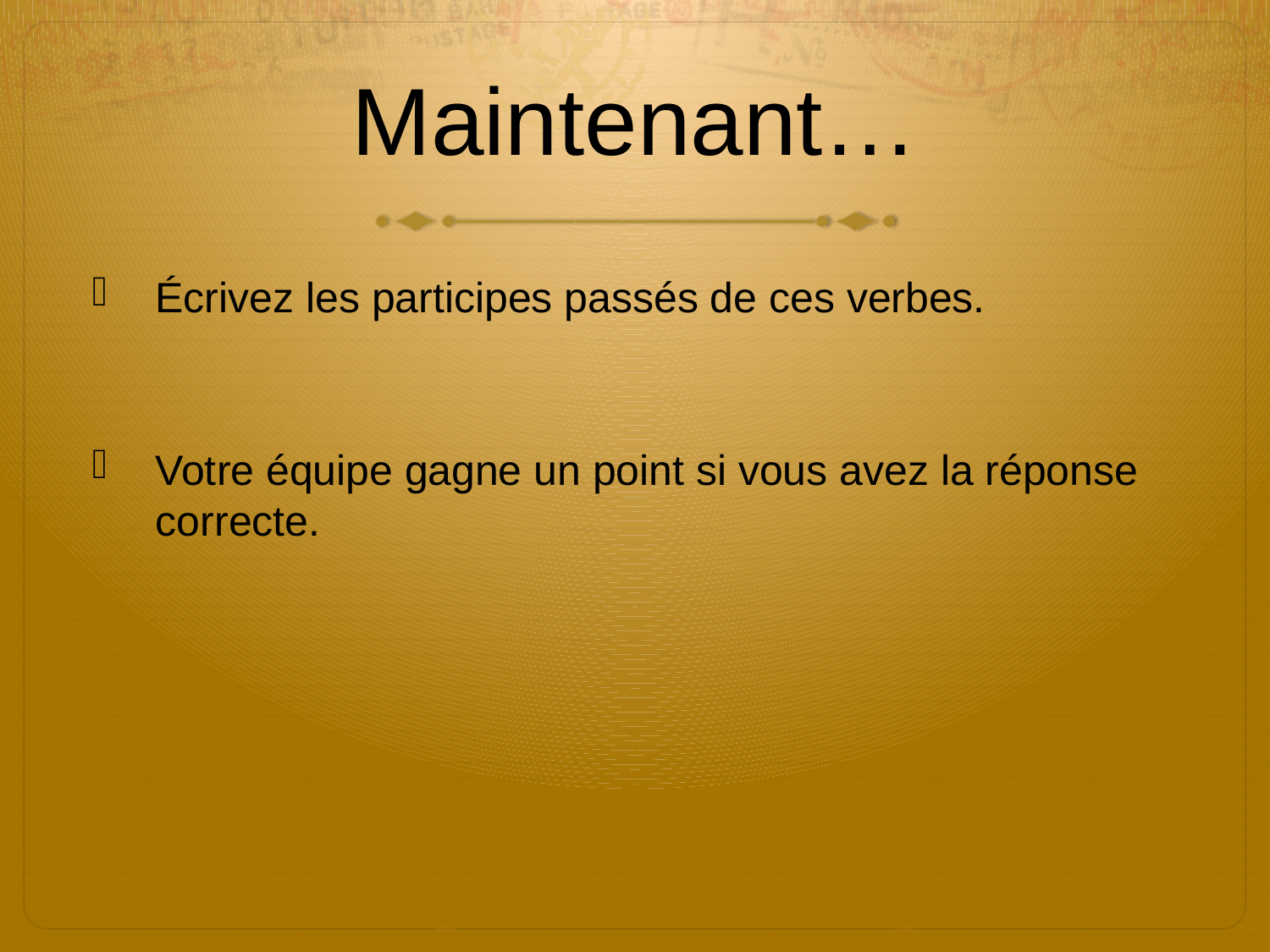

# Maintenant…
Écrivez les participes passés de ces verbes.

Votre équipe gagne un point si vous avez la réponse correcte.